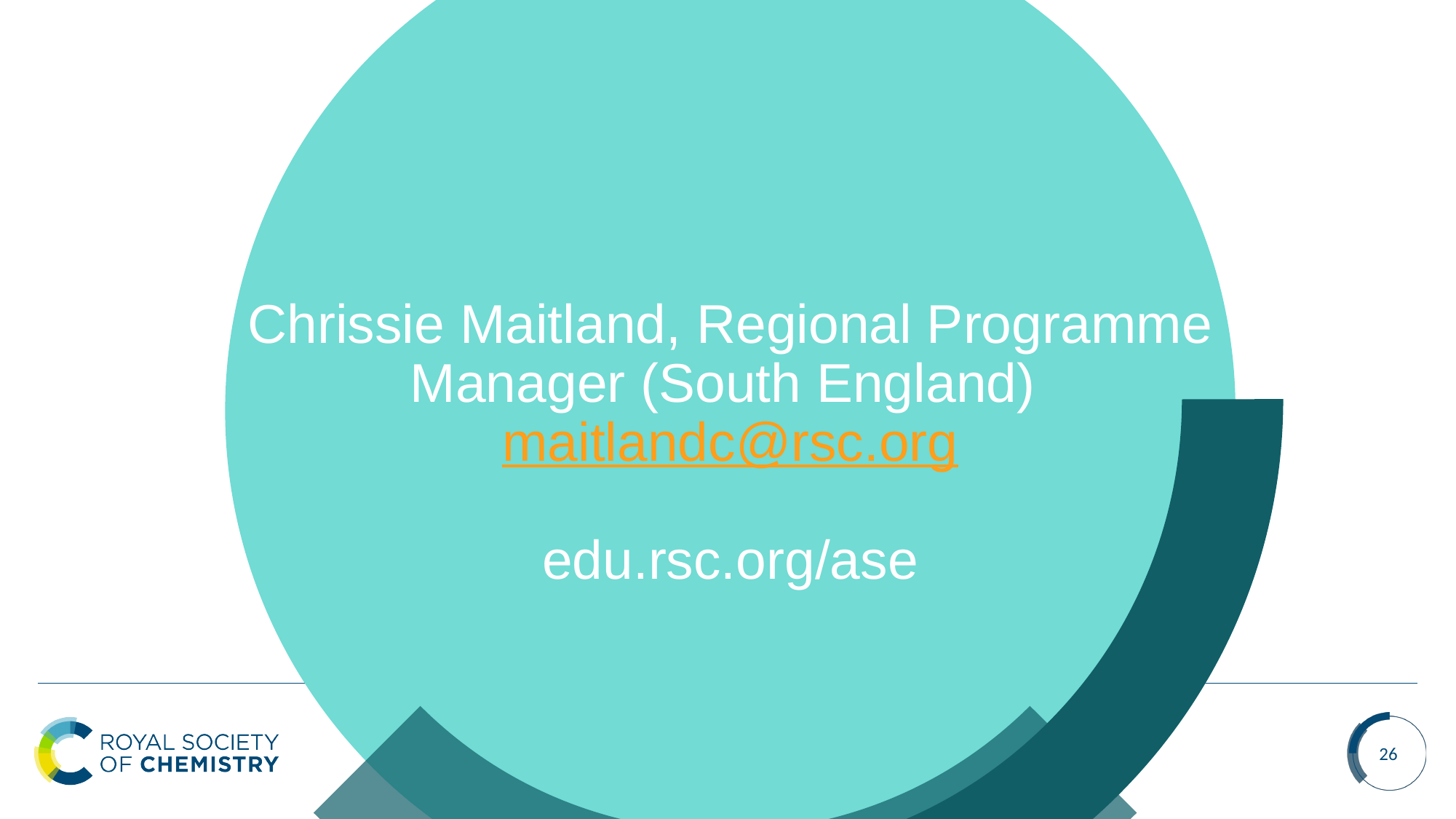

# Chrissie Maitland, Regional Programme Manager (South England) maitlandc@rsc.org edu.rsc.org/ase
26